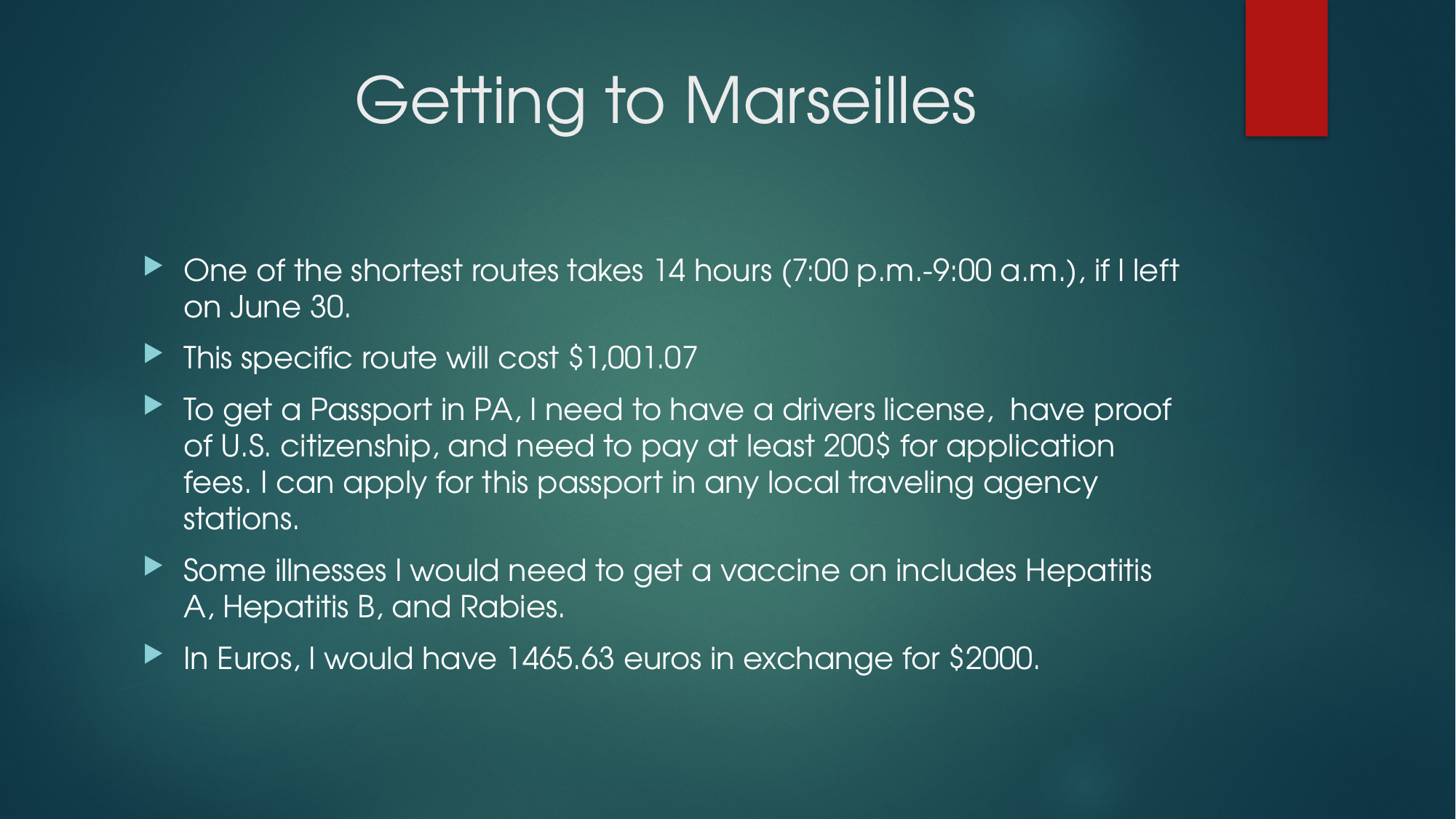

# Getting to Marseilles
One of the shortest routes takes 14 hours (7:00 p.m.-9:00 a.m.), if I left on June 30.
This specific route will cost $1,001.07
To get a Passport in PA, I need to have a drivers license,  have proof of U.S. citizenship, and need to pay at least 200$ for application fees. I can apply for this passport in any local traveling agency stations.
Some illnesses I would need to get a vaccine on includes Hepatitis A, Hepatitis B, and Rabies.
In Euros, I would have 1465.63 euros in exchange for $2000.